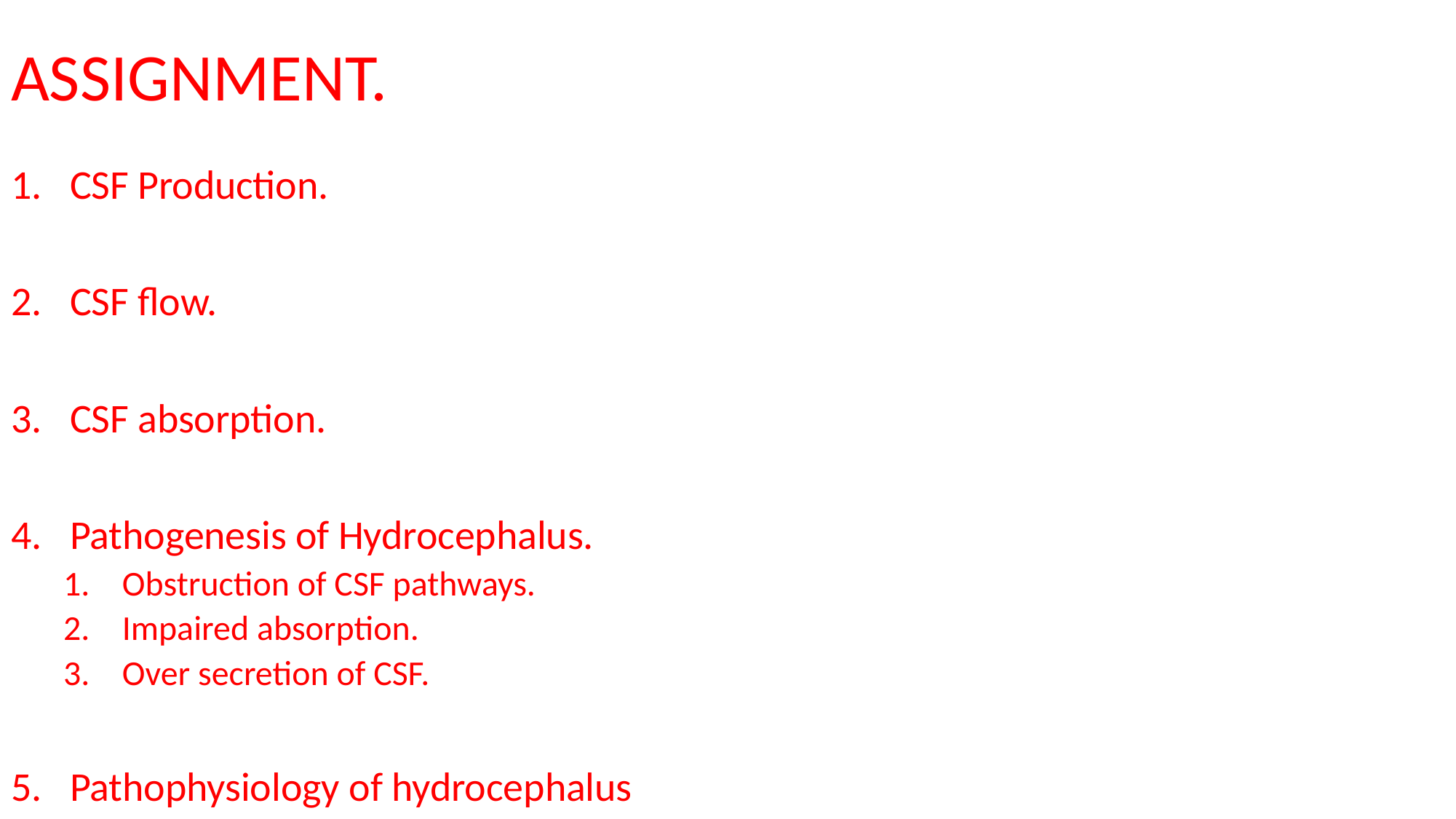

# ASSIGNMENT.
CSF Production.

CSF flow.

CSF absorption.

Pathogenesis of Hydrocephalus.
Obstruction of CSF pathways.
Impaired absorption.
Over secretion of CSF.

Pathophysiology of hydrocephalus